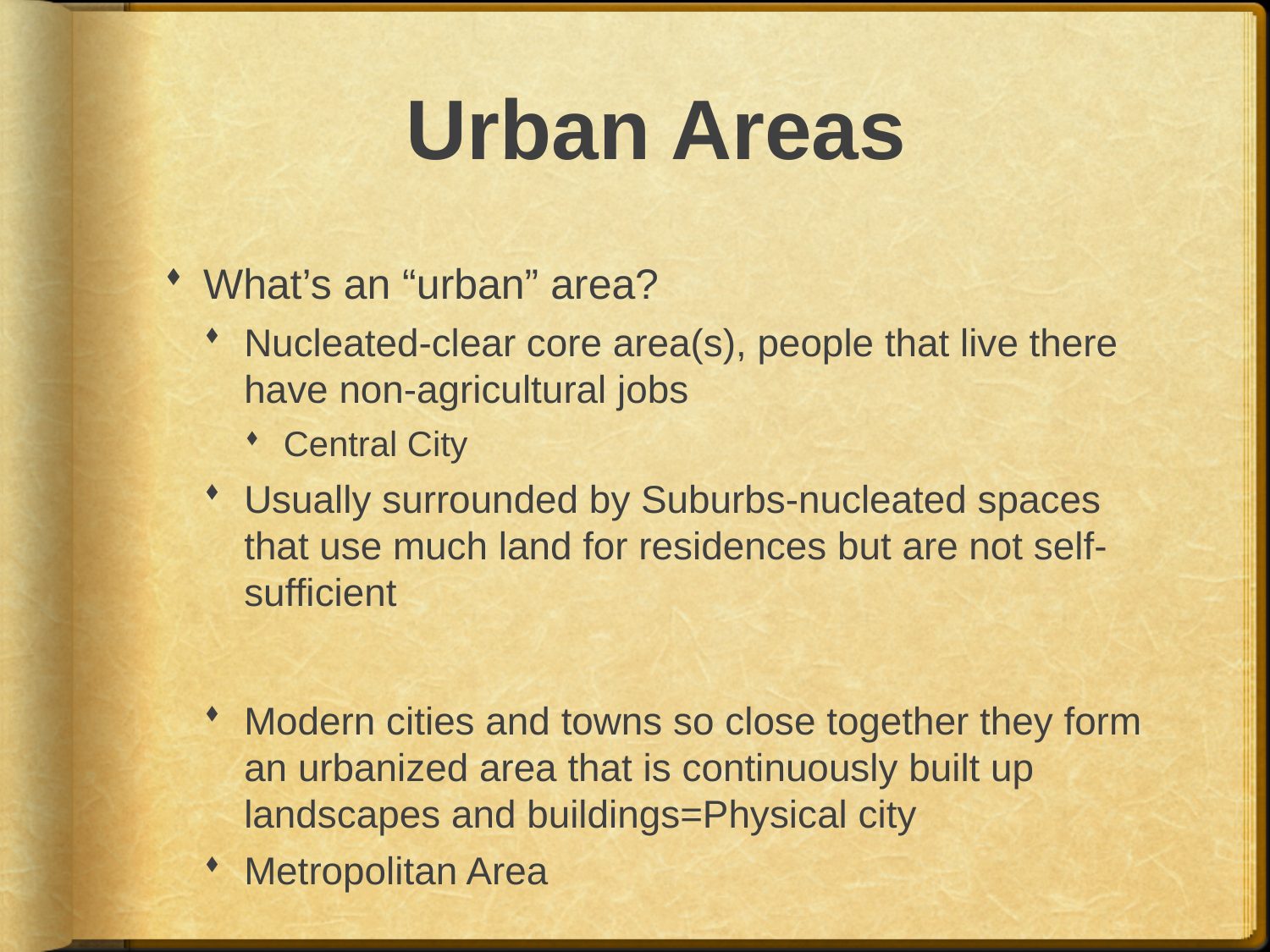

# Urban Areas
What’s an “urban” area?
Nucleated-clear core area(s), people that live there have non-agricultural jobs
Central City
Usually surrounded by Suburbs-nucleated spaces that use much land for residences but are not self-sufficient

Modern cities and towns so close together they form an urbanized area that is continuously built up landscapes and buildings=Physical city
Metropolitan Area